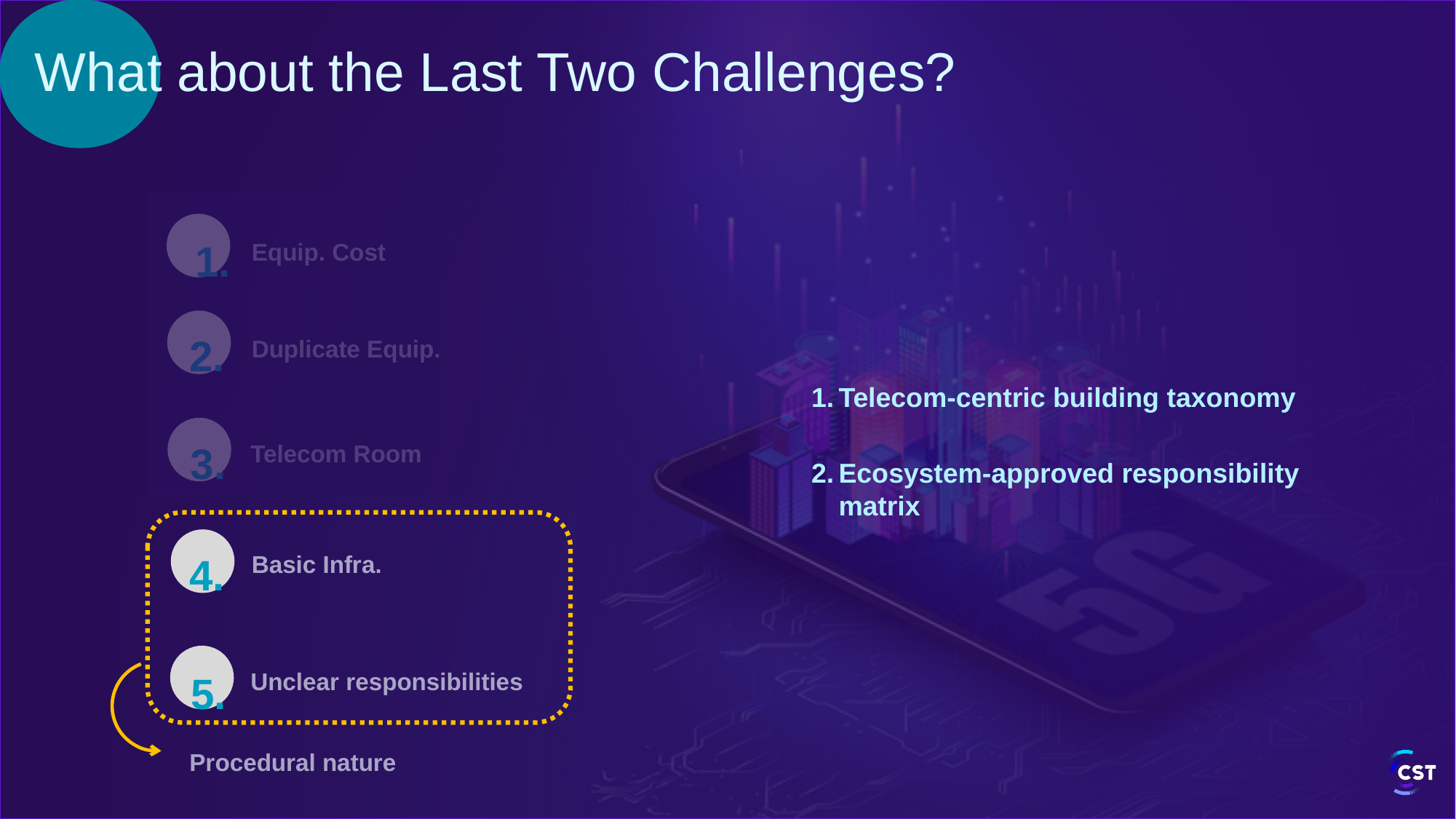

# What about the Last Two Challenges?

1.
Equip. Cost

2.
Duplicate Equip.
Telecom-centric building taxonomy

3.
Telecom Room
Ecosystem-approved responsibility matrix

4.
Basic Infra.

5.

Unclear responsibilities
Procedural nature